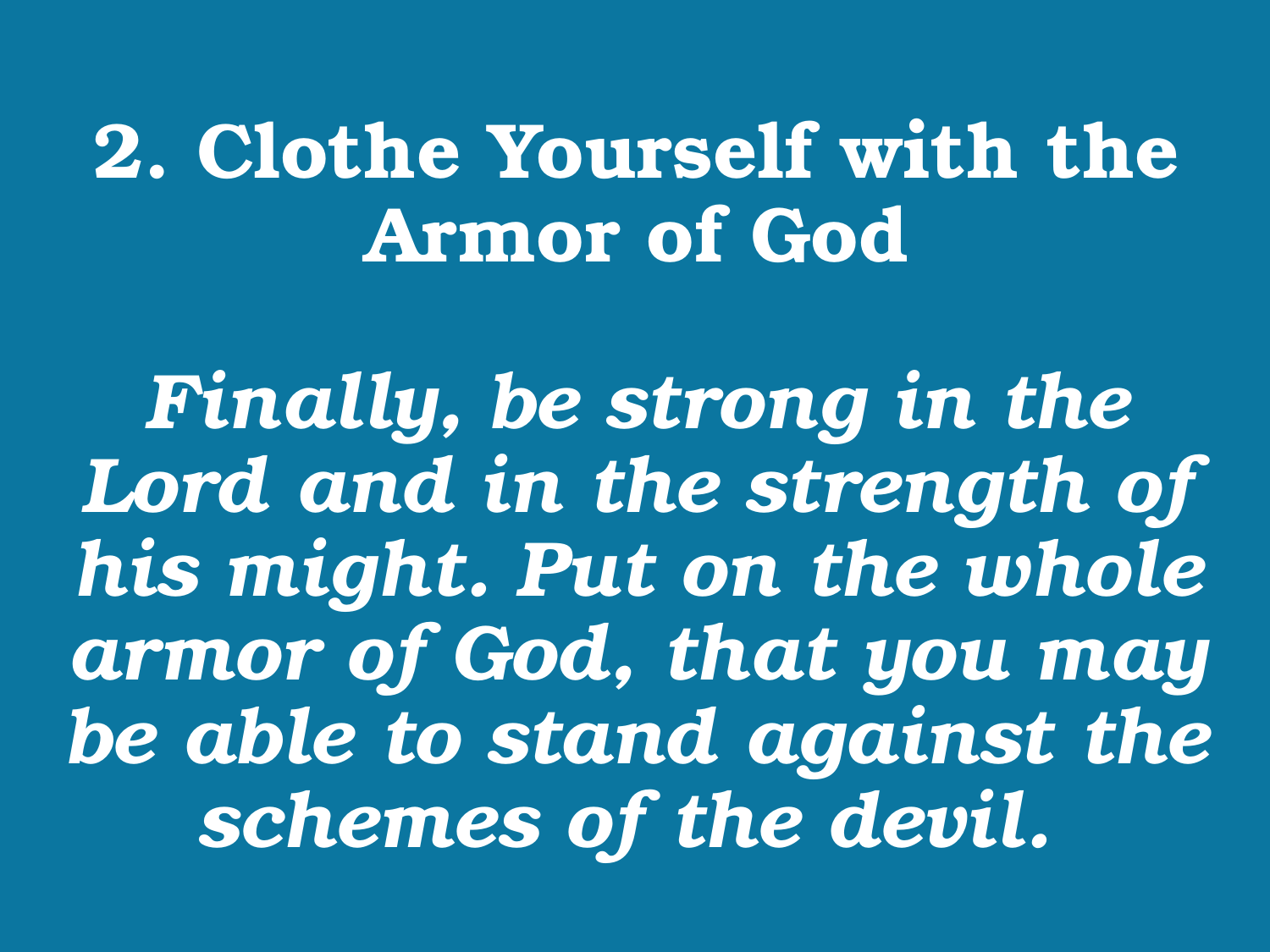

# 2. Clothe Yourself with the Armor of God Finally, be strong in the Lord and in the strength of his might. Put on the whole armor of God, that you may be able to stand against the schemes of the devil.